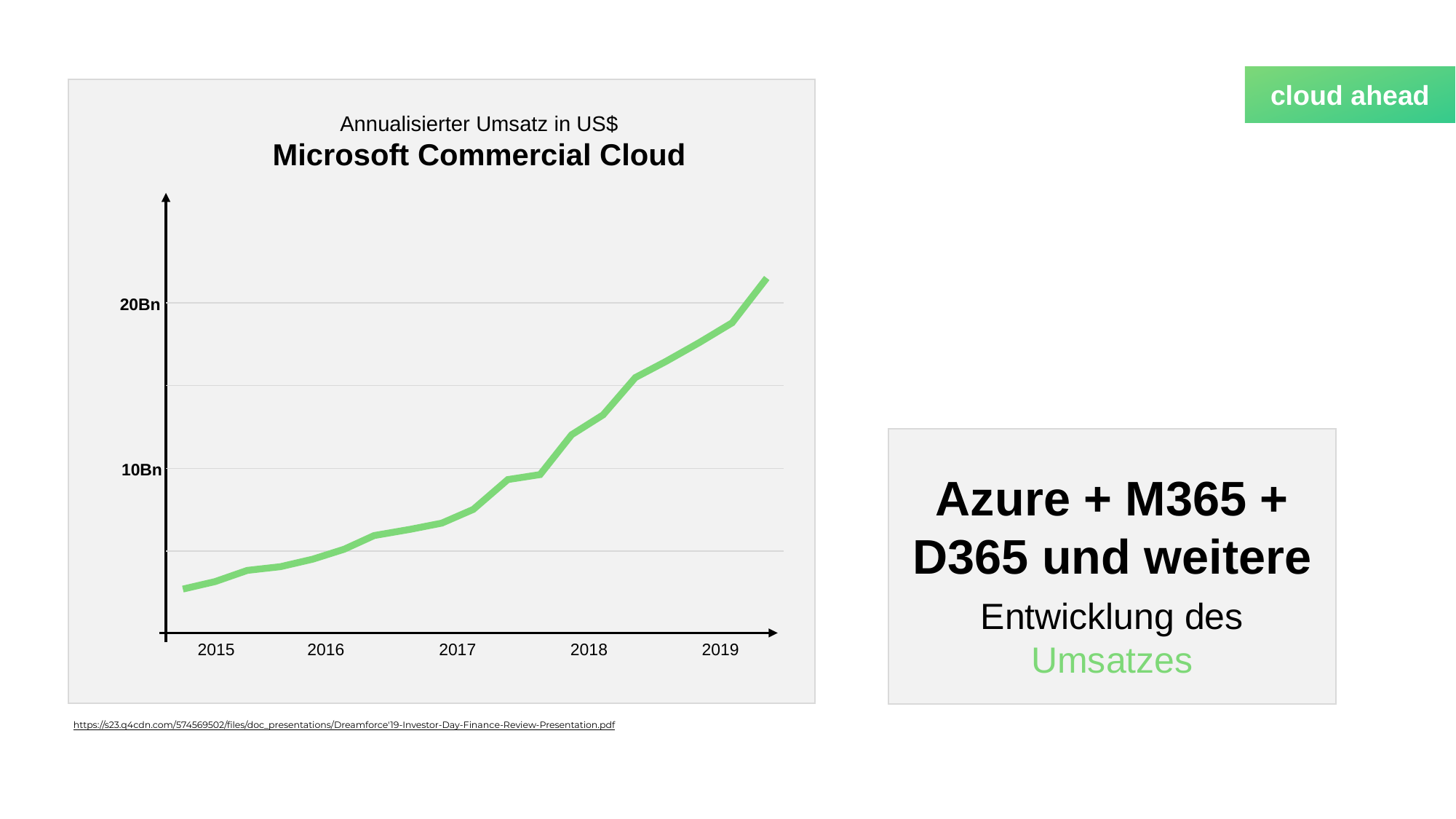

Annualisierter Umsatz in US$
Microsoft Commercial Cloud
20Bn
10Bn
2015
2016
2017
2018
2019

Azure + M365 + D365 und weitere
Entwicklung des Umsatzes
https://s23.q4cdn.com/574569502/files/doc_presentations/Dreamforce'19-Investor-Day-Finance-Review-Presentation.pdf